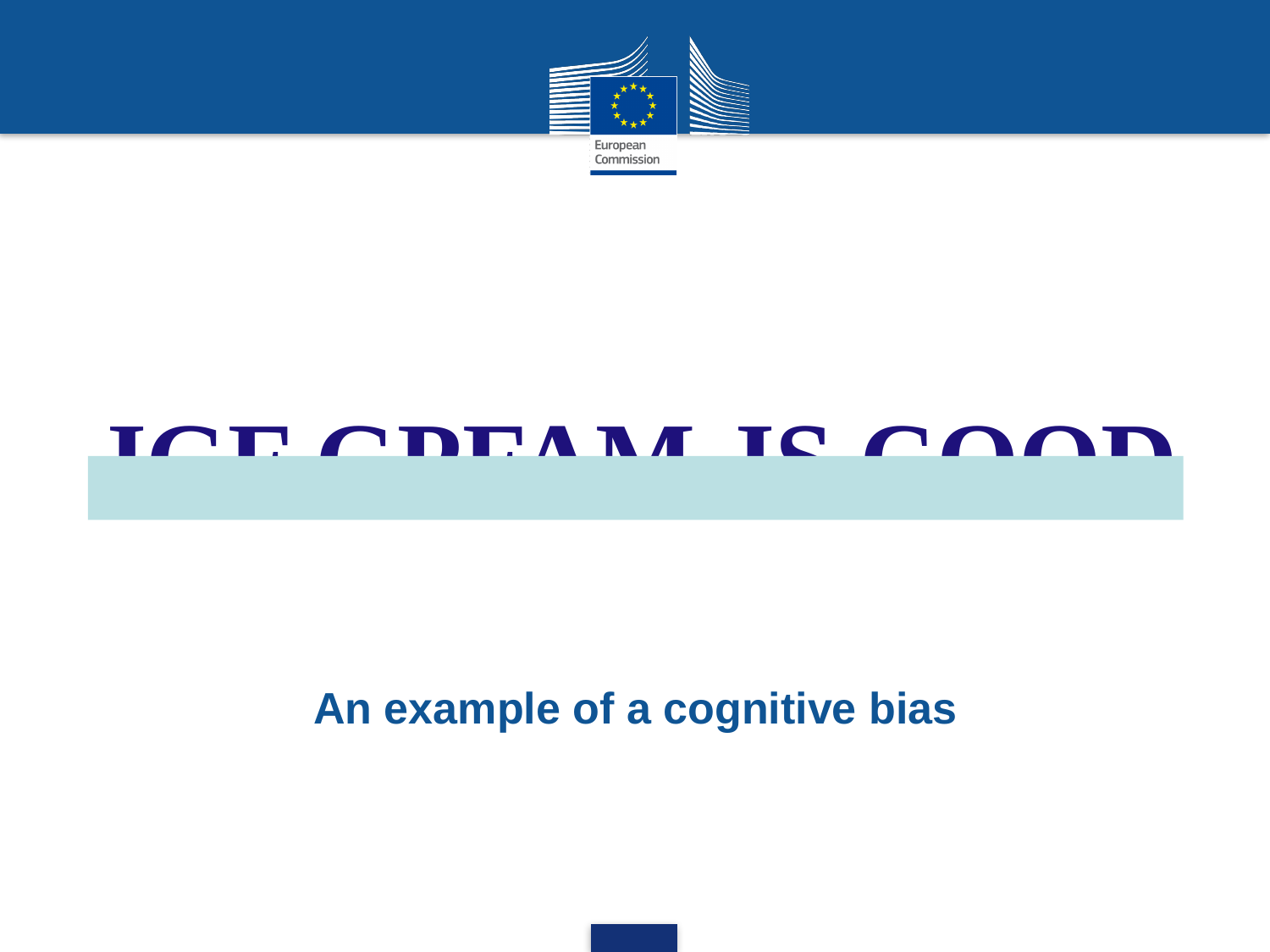

JGF GPFAM JS CQQD

An example of a cognitive bias